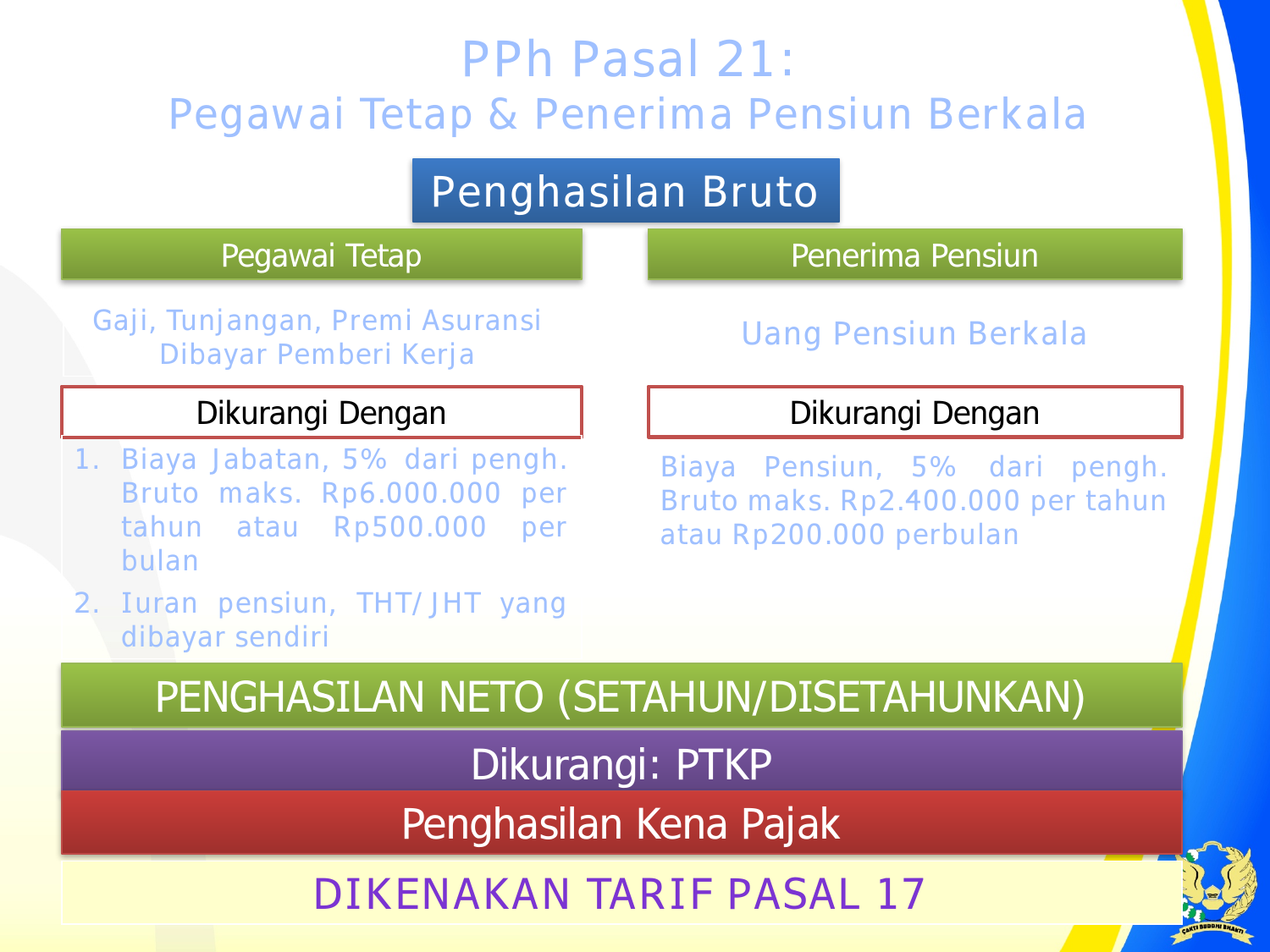

PPh Pasal 21:
Pegawai Tetap & Penerima Pensiun Berkala
Penghasilan Bruto
Pegawai Tetap
Penerima Pensiun
Gaji, Tunjangan, Premi Asuransi Dibayar Pemberi Kerja
Uang Pensiun Berkala
Dikurangi Dengan
Dikurangi Dengan
Biaya Jabatan, 5% dari pengh. Bruto maks. Rp6.000.000 per tahun atau Rp500.000 per bulan
Iuran pensiun, THT/JHT yang dibayar sendiri
Biaya Pensiun, 5% dari pengh. Bruto maks. Rp2.400.000 per tahun atau Rp200.000 perbulan
PENGHASILAN NETO (SETAHUN/DISETAHUNKAN)
Dikurangi: PTKP
Penghasilan Kena Pajak
Dikenakan Tarif Pasal 17